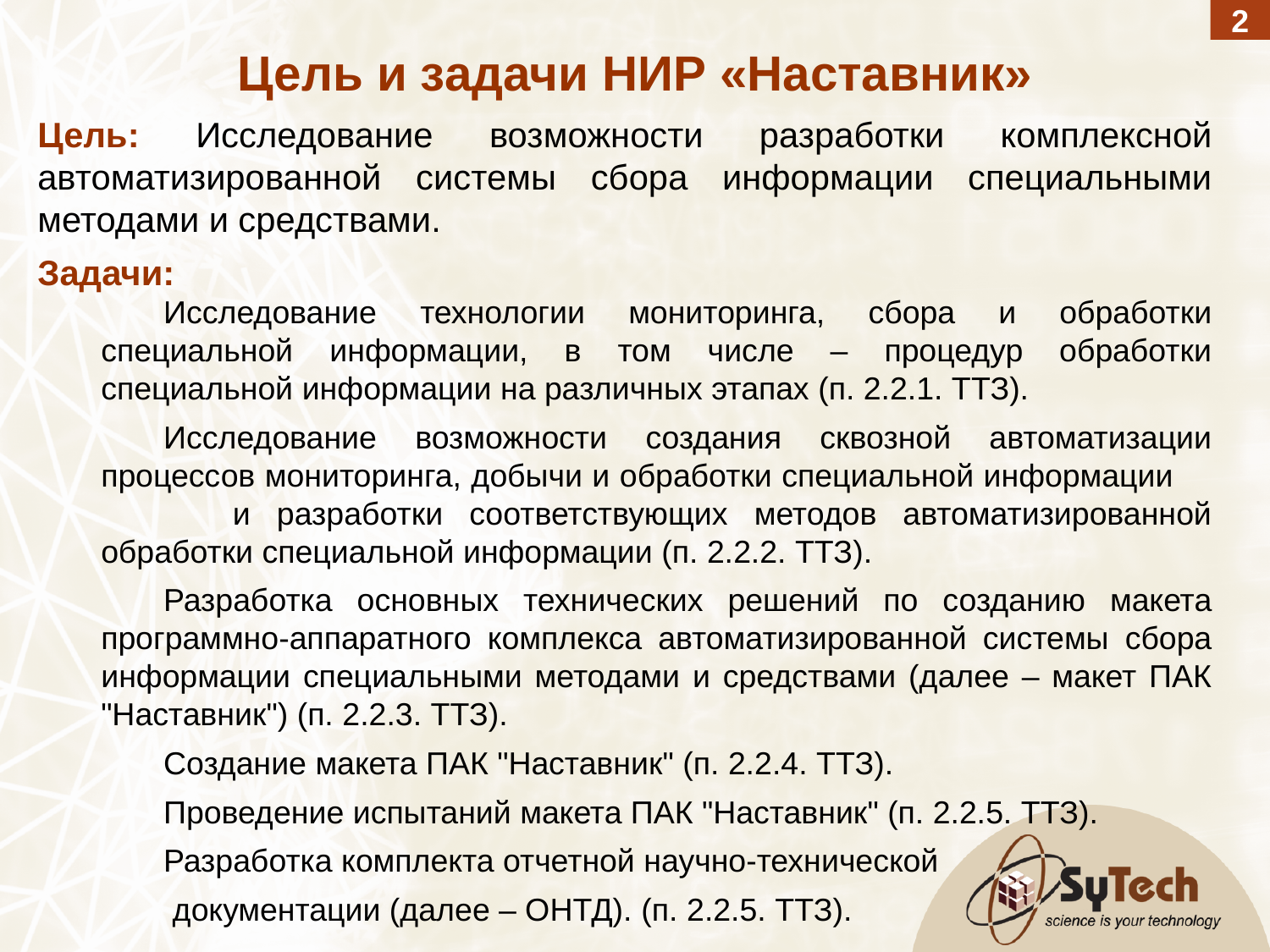

2
Цель и задачи НИР «Наставник»
Цель: Исследование возможности разработки комплексной автоматизированной системы сбора информации специальными методами и средствами.
Задачи:
Исследование технологии мониторинга, сбора и обработки специальной информации, в том числе – процедур обработки специальной информации на различных этапах (п. 2.2.1. ТТЗ).
Исследование возможности создания сквозной автоматизации процессов мониторинга, добычи и обработки специальной информации          и разработки соответствующих методов автоматизированной обработки специальной информации (п. 2.2.2. ТТЗ).
Разработка основных технических решений по созданию макета программно-аппаратного комплекса автоматизированной системы сбора информации специальными методами и средствами (далее – макет ПАК "Наставник") (п. 2.2.3. ТТЗ).
Создание макета ПАК "Наставник" (п. 2.2.4. ТТЗ).
Проведение испытаний макета ПАК "Наставник" (п. 2.2.5. ТТЗ).
Разработка комплекта отчетной научно-технической
 документации (далее – ОНТД). (п. 2.2.5. ТТЗ).